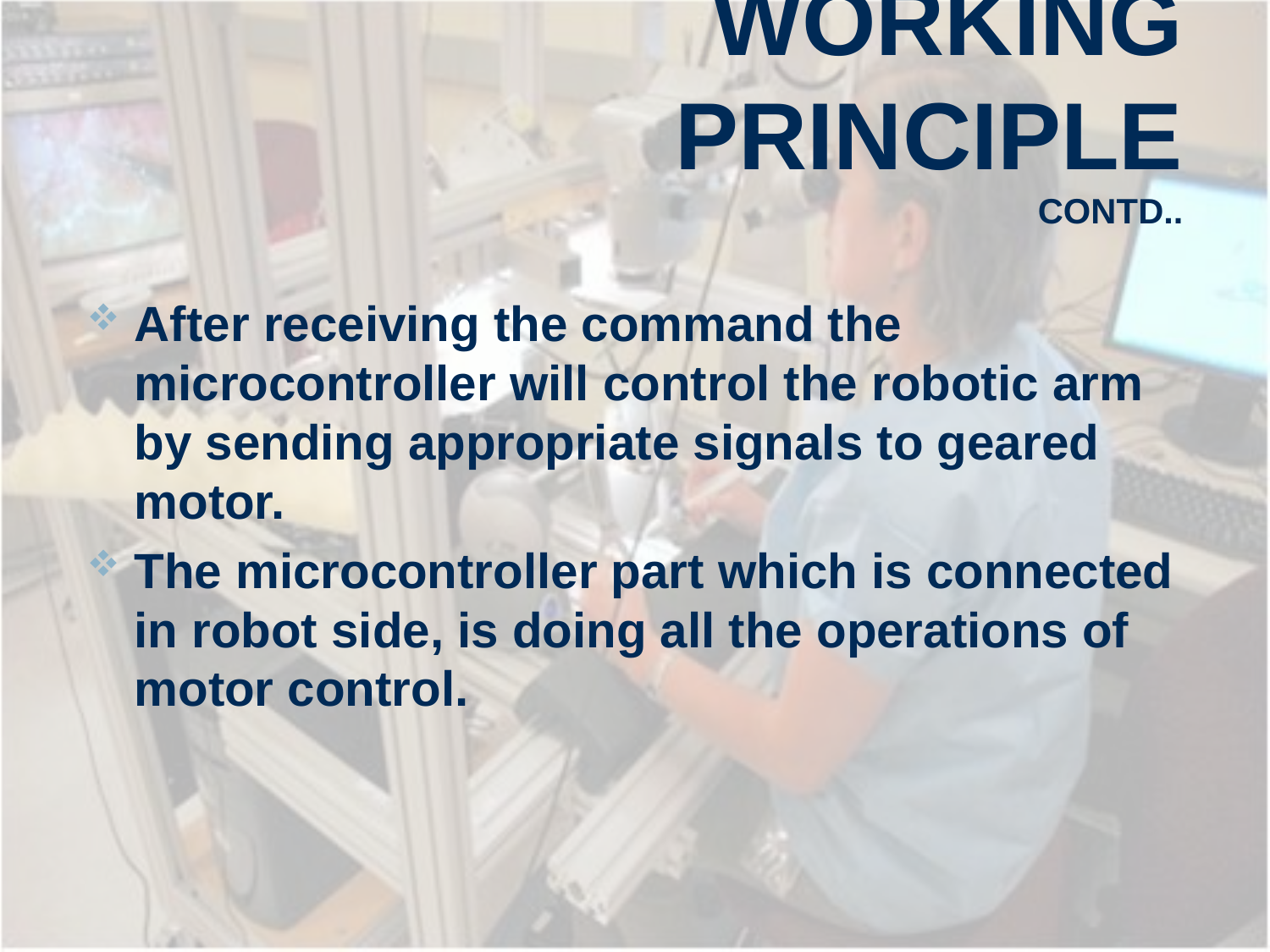

# WORKING PRINCIPLE contd..
After receiving the command the microcontroller will control the robotic arm by sending appropriate signals to geared motor.
The microcontroller part which is connected in robot side, is doing all the operations of motor control.